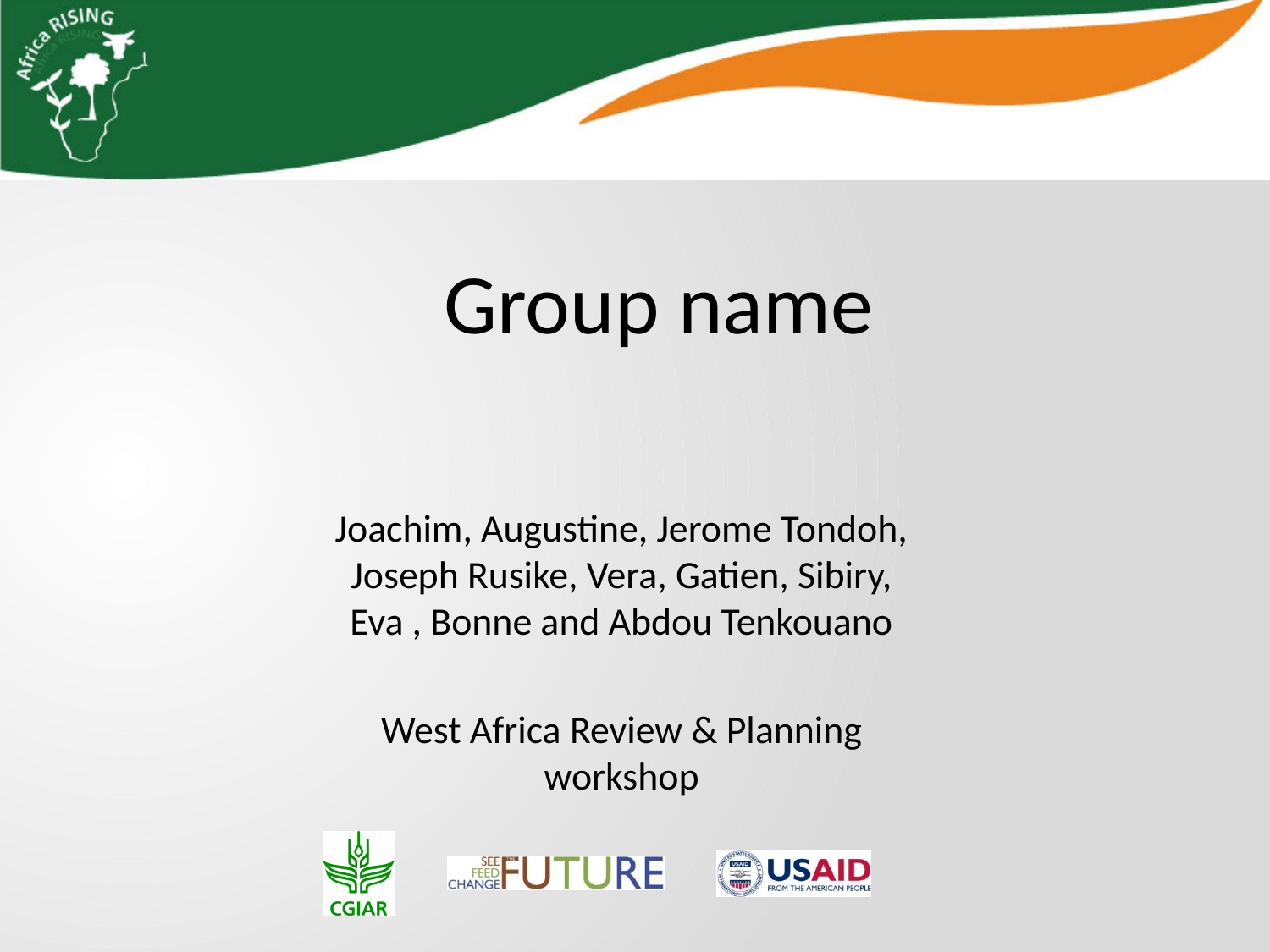

Group name
Joachim, Augustine, Jerome Tondoh, Joseph Rusike, Vera, Gatien, Sibiry, Eva , Bonne and Abdou Tenkouano

West Africa Review & Planning workshop